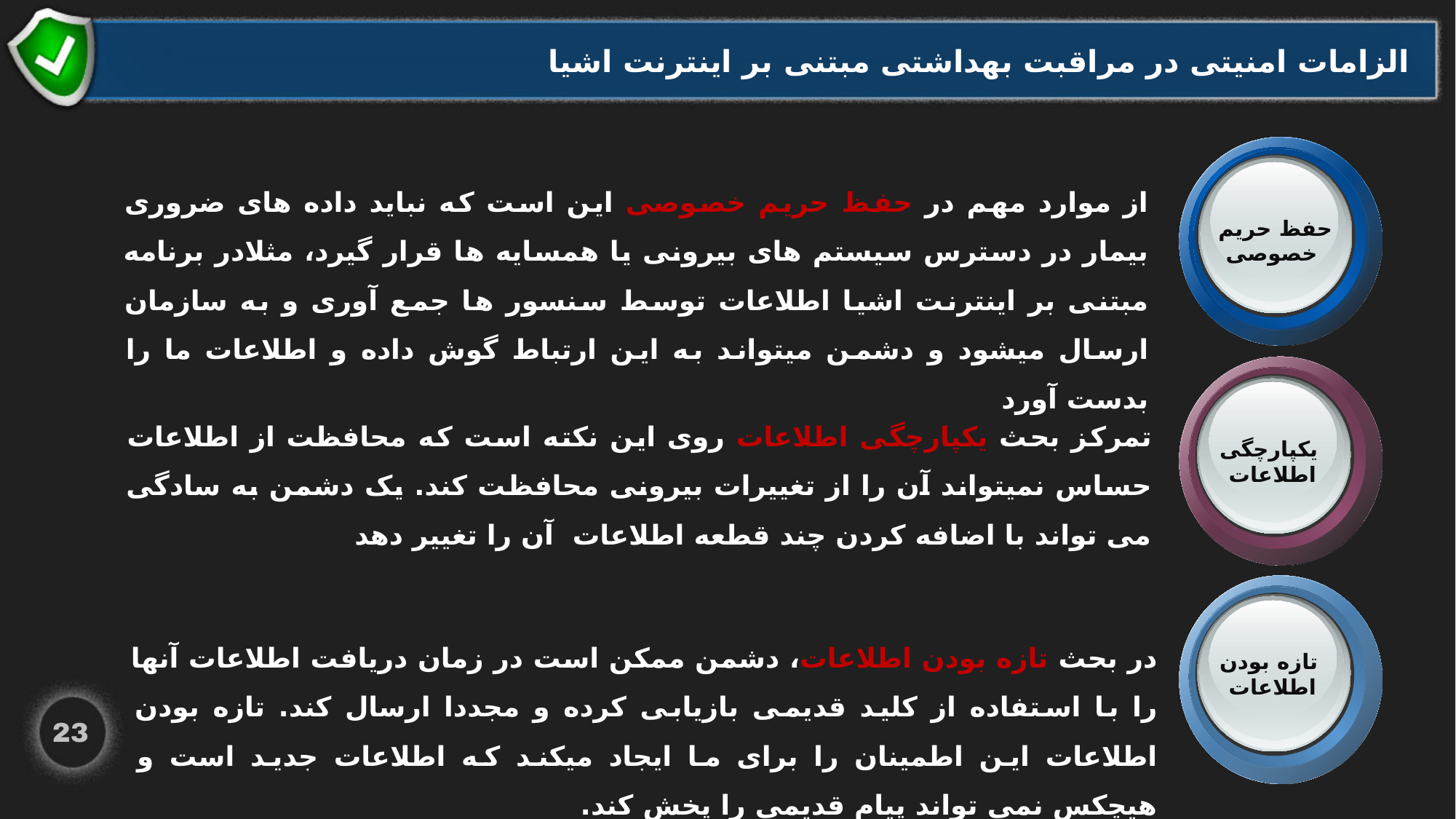

الزامات امنیتی در مراقبت بهداشتی مبتنی بر اینترنت اشیا

از موارد مهم در حفظ حریم خصوصی این است که نباید داده های ضروری بیمار در دسترس سیستم های بیرونی یا همسایه ها قرار گیرد، مثلادر برنامه مبتنی بر اینترنت اشیا اطلاعات توسط سنسور ها جمع آوری و به سازمان ارسال میشود و دشمن میتواند به این ارتباط گوش داده و اطلاعات ما را بدست آورد
حفظ حریم خصوصی

تمرکز بحث یکپارچگی اطلاعات روی این نکته است که محافظت از اطلاعات حساس نمیتواند آن را از تغییرات بیرونی محافظت کند. یک دشمن به سادگی می تواند با اضافه کردن چند قطعه اطلاعات  آن را تغییر دهد
یکپارچگی
اطلاعات

در بحث تازه بودن اطلاعات، دشمن ممکن است در زمان دریافت اطلاعات آنها را با استفاده از کلید قدیمی بازیابی کرده و مجددا ارسال کند. تازه بودن اطلاعات این اطمینان را برای ما ایجاد میکند که اطلاعات جدید است و هیچکس نمی تواند پیام قدیمی را پخش کند.
تازه بودن
اطلاعات
23